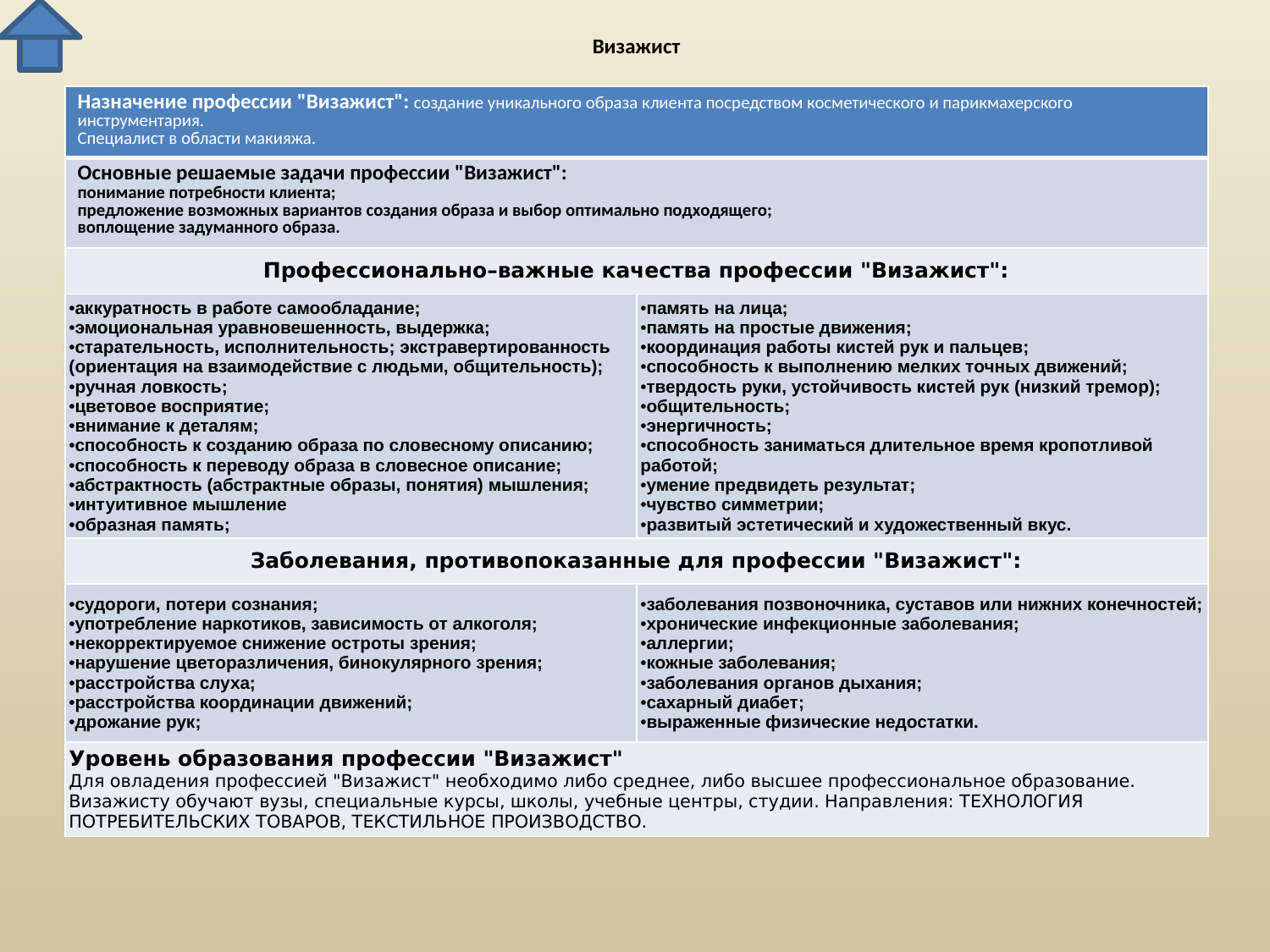

# Визажист
| Назначение профессии "Визажист": создание уникального образа клиента посредством косметического и парикмахерского инструментария. Специалист в области макияжа. |  |
| --- | --- |
| Основные решаемые задачи профессии "Визажист": понимание потребности клиента; предложение возможных вариантов создания образа и выбор оптимально подходящего; воплощение задуманного образа. |  |
| Профессионально–важные качества профессии "Визажист": |  |
| аккуратность в работе самообладание; эмоциональная уравновешенность, выдержка; старательность, исполнительность; экстравертированность (ориентация на взаимодействие с людьми, общительность); ручная ловкость; цветовое восприятие; внимание к деталям; способность к созданию образа по словесному описанию; способность к переводу образа в словесное описание; абстрактность (абстрактные образы, понятия) мышления; интуитивное мышление образная память; | память на лица; память на простые движения; координация работы кистей рук и пальцев; способность к выполнению мелких точных движений; твердость руки, устойчивость кистей рук (низкий тремор); общительность; энергичность; способность заниматься длительное время кропотливой работой; умение предвидеть результат; чувство симметрии; развитый эстетический и художественный вкус. |
| Заболевания, противопоказанные для профессии "Визажист": |  |
| судороги, потери сознания; употребление наркотиков, зависимость от алкоголя; некорректируемое снижение остроты зрения; нарушение цветоразличения, бинокулярного зрения; расстройства слуха; расстройства координации движений; дрожание рук; | заболевания позвоночника, суставов или нижних конечностей; хронические инфекционные заболевания; аллергии; кожные заболевания; заболевания органов дыхания; сахарный диабет; выраженные физические недостатки. |
| Уровень образования профессии "Визажист" Для овладения профессией "Визажист" необходимо либо среднее, либо высшее профессиональное образование. Визажисту обучают вузы, специальные курсы, школы, учебные центры, студии. Направления: ТЕХНОЛОГИЯ ПОТРЕБИТЕЛЬСКИХ ТОВАРОВ, ТЕКСТИЛЬНОЕ ПРОИЗВОДСТВО. |  |